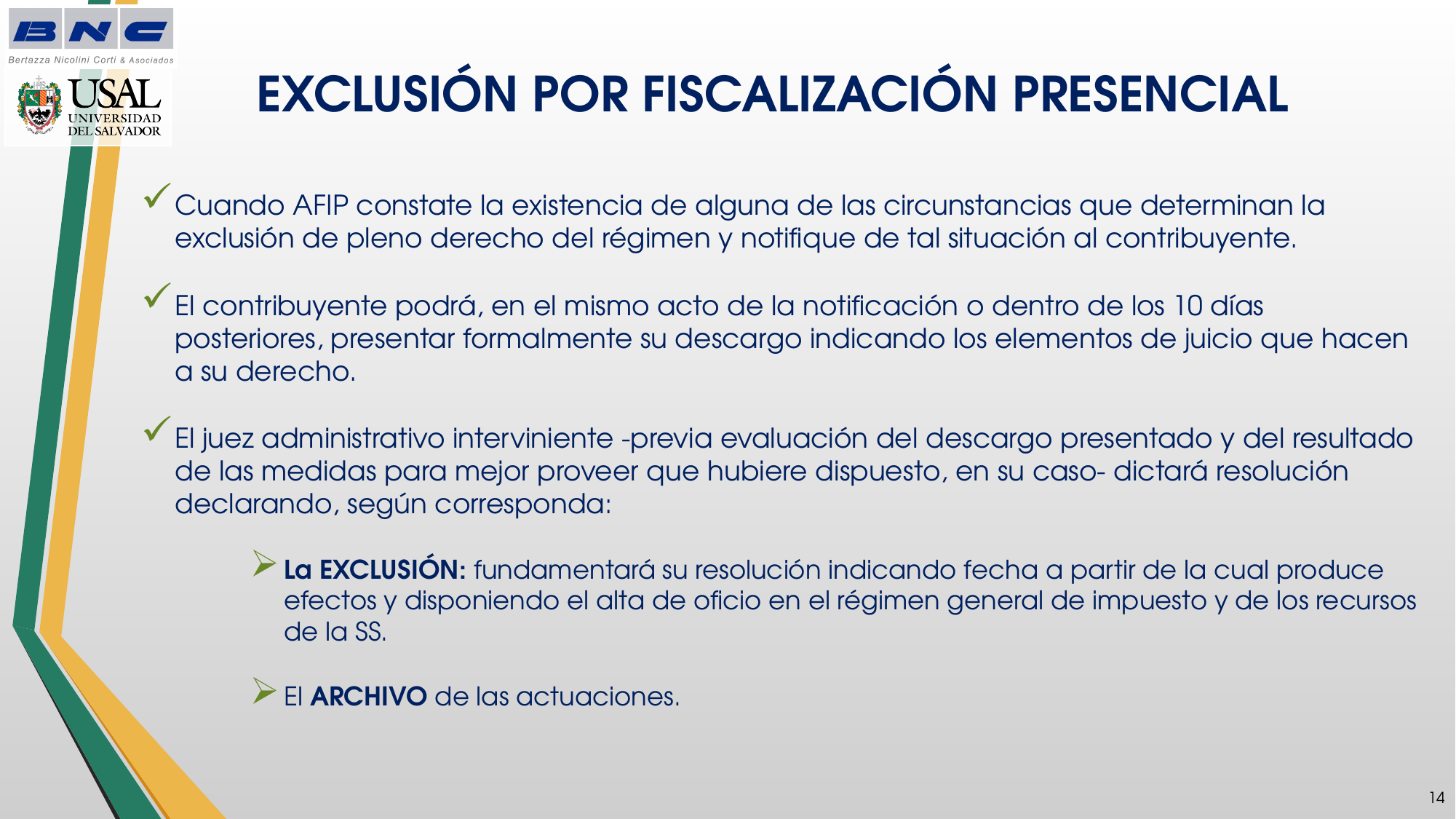

# EXCLUSIÓN POR FISCALIZACIÓN PRESENCIAL
Cuando AFIP constate la existencia de alguna de las circunstancias que determinan la exclusión de pleno derecho del régimen y notifique de tal situación al contribuyente.

El contribuyente podrá, en el mismo acto de la notificación o dentro de los 10 días posteriores, presentar formalmente su descargo indicando los elementos de juicio que hacen a su derecho.

El juez administrativo interviniente -previa evaluación del descargo presentado y del resultado de las medidas para mejor proveer que hubiere dispuesto, en su caso- dictará resolución declarando, según corresponda:

La EXCLUSIÓN: fundamentará su resolución indicando fecha a partir de la cual produce efectos y disponiendo el alta de oficio en el régimen general de impuesto y de los recursos de la SS.

El ARCHIVO de las actuaciones.

14